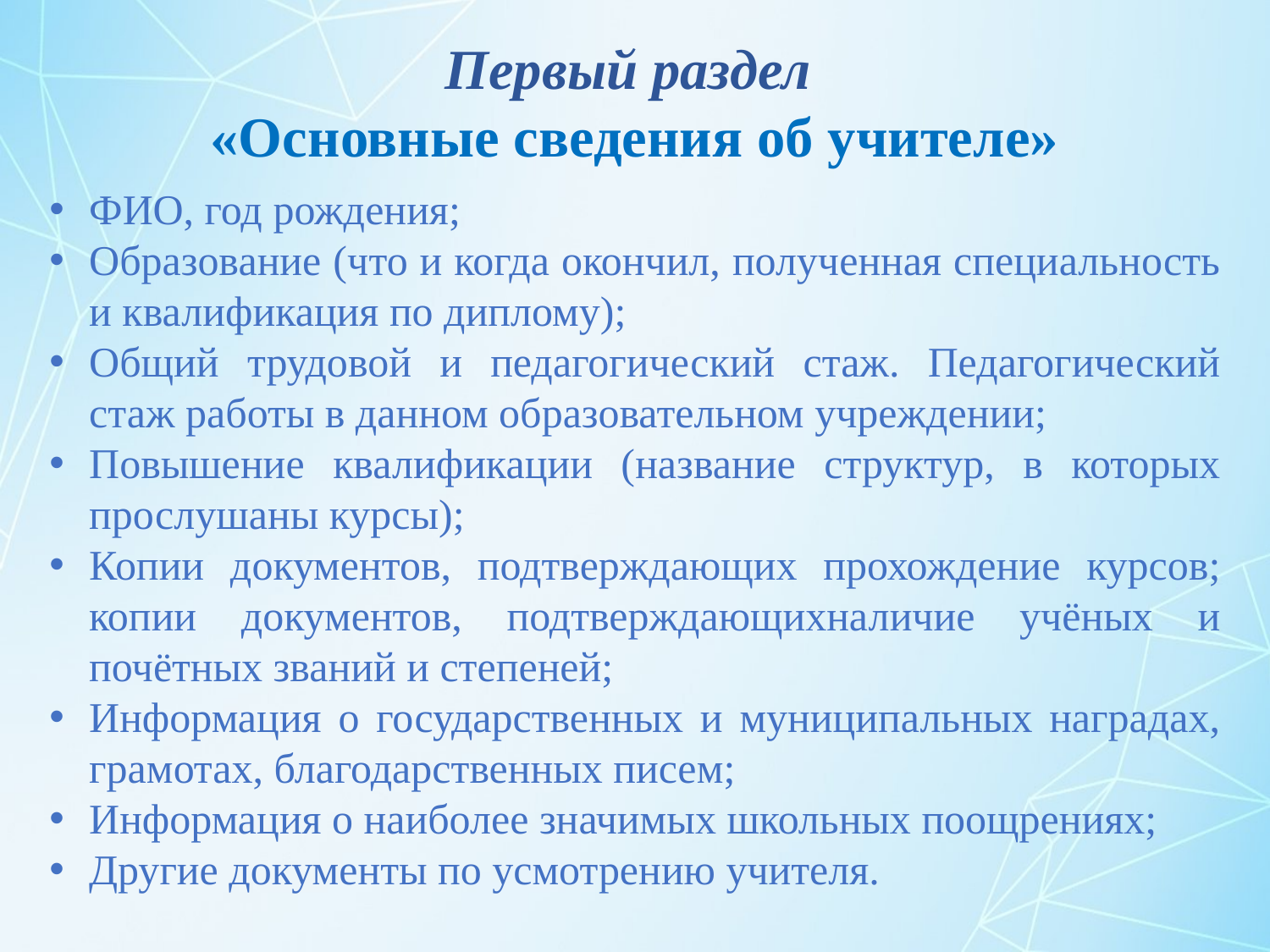

Первый раздел
«Основные сведения об учителе»
ФИО, год рождения;
Образование (что и когда окончил, полученная специальность и квалификация по диплому);
Общий трудовой и педагогический стаж. Педагогический стаж работы в данном образовательном учреждении;
Повышение квалификации (название структур, в которых прослушаны курсы);
Копии документов, подтверждающих прохождение курсов; копии документов, подтверждающихналичие учёных и почётных званий и степеней;
Информация о государственных и муниципальных наградах, грамотах, благодарственных писем;
Информация о наиболее значимых школьных поощрениях;
Другие документы по усмотрению учителя.